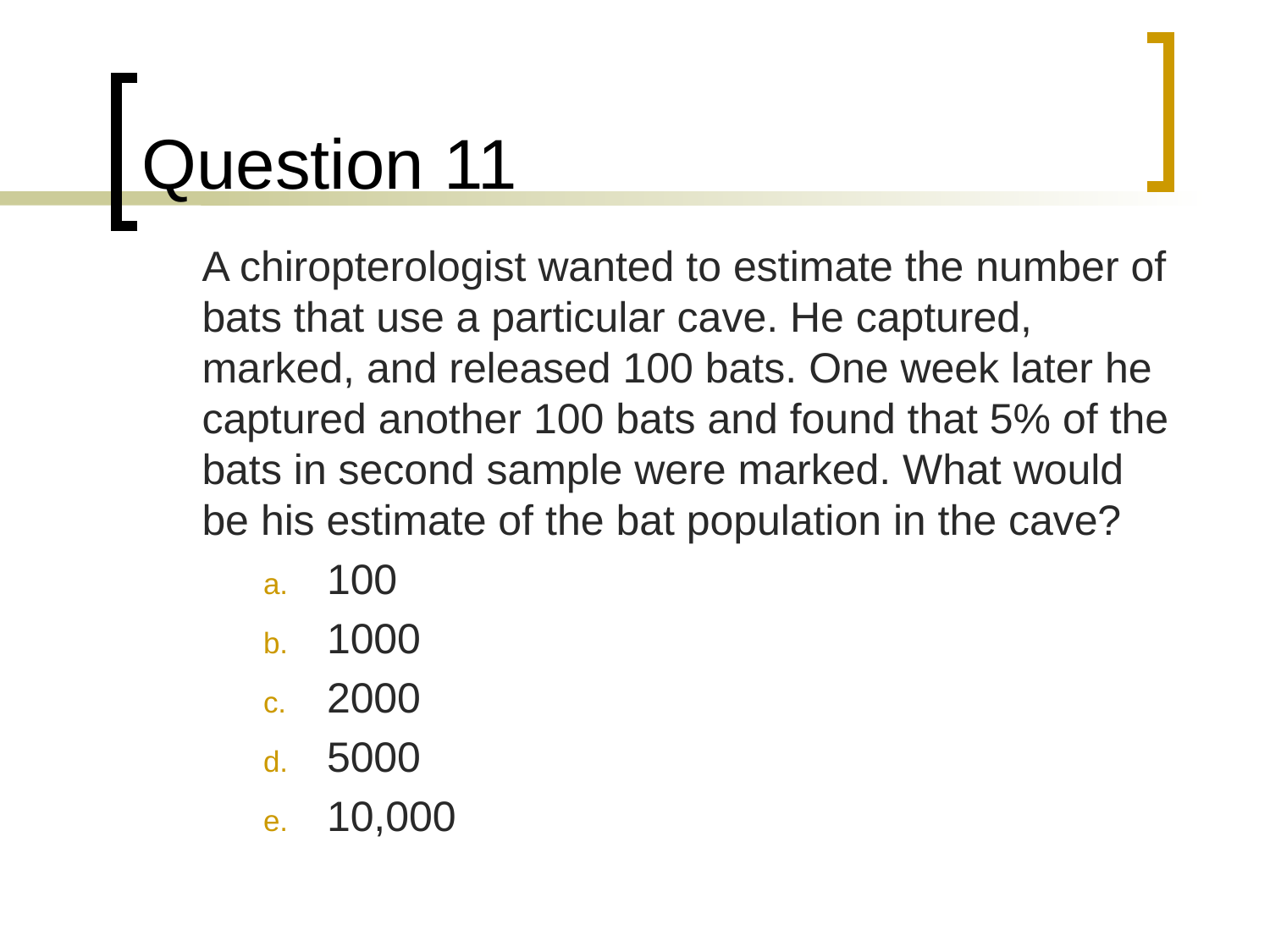

# Question 11
	A chiropterologist wanted to estimate the number of bats that use a particular cave. He captured, marked, and released 100 bats. One week later he captured another 100 bats and found that 5% of the bats in second sample were marked. What would be his estimate of the bat population in the cave?
100
1000
2000
5000
10,000